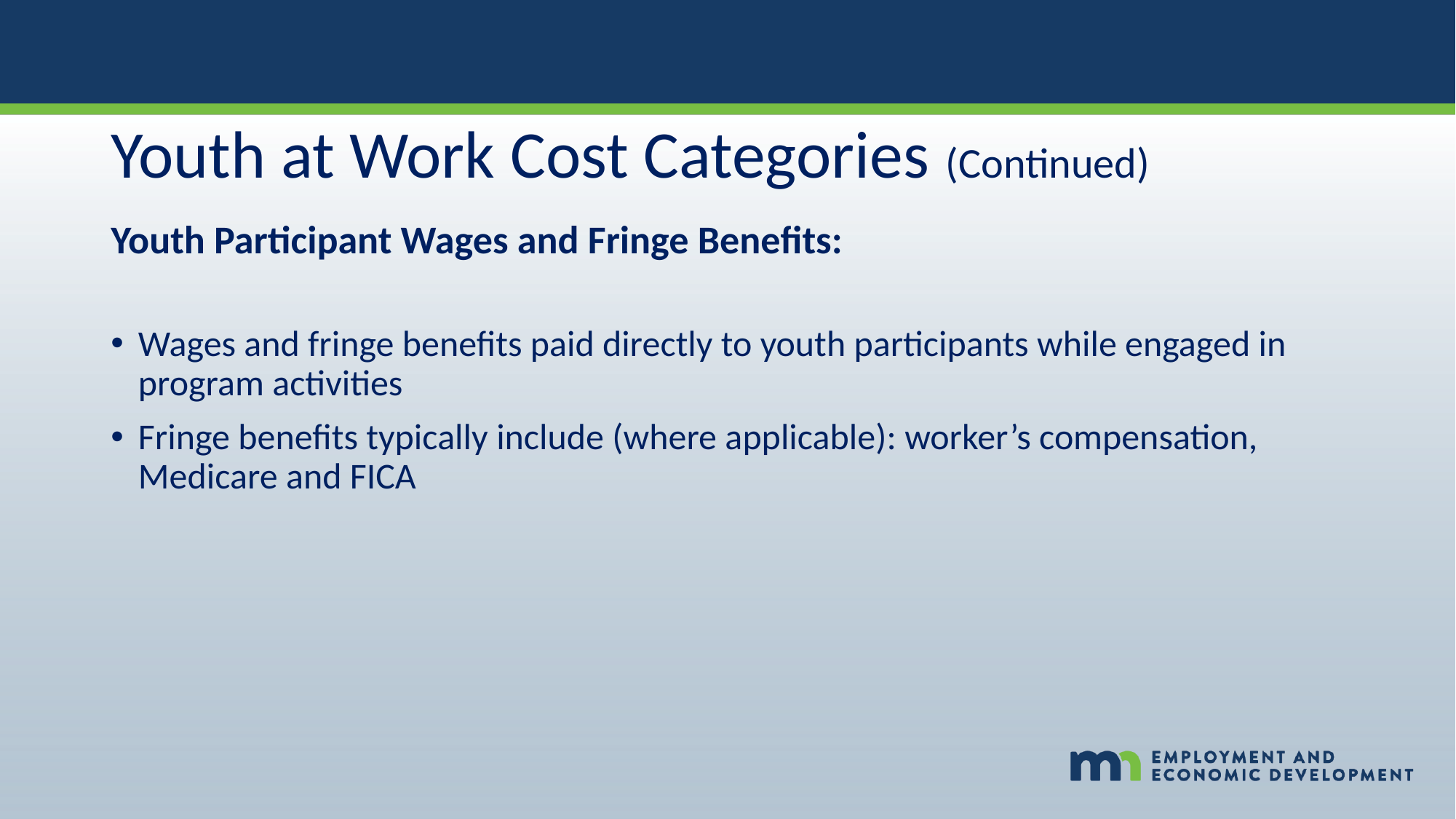

# Youth at Work Cost Categories (Continued)
Youth Participant Wages and Fringe Benefits:
Wages and fringe benefits paid directly to youth participants while engaged in program activities
Fringe benefits typically include (where applicable): worker’s compensation, Medicare and FICA